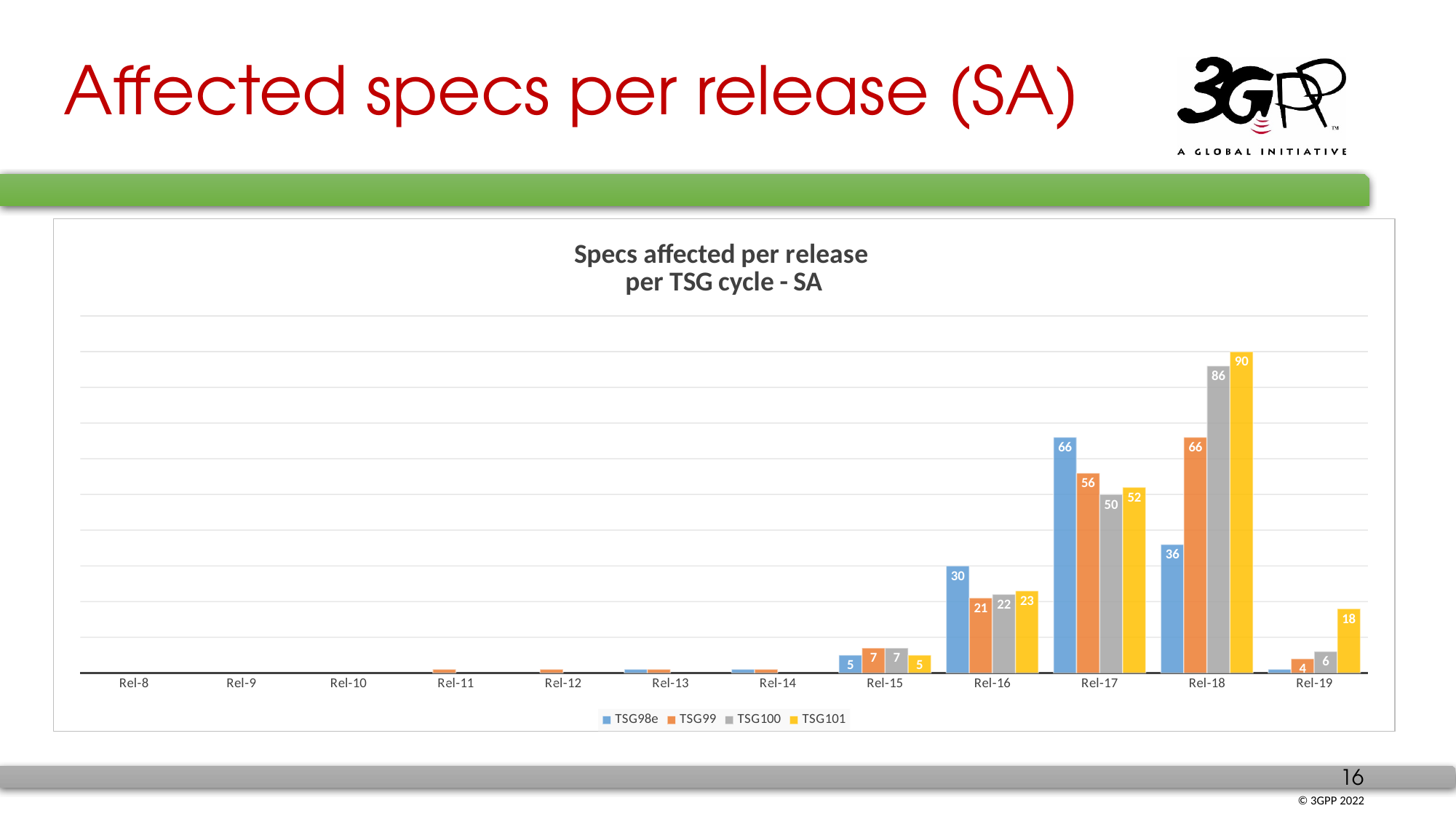

# Affected specs per release (SA)

### Chart: Specs affected per release per TSG cycle - SA

| Category | TSG98e | TSG99 | TSG100 | TSG101 |
|---|---|---|---|---|
| Rel-8 | None | None | None | None |
| Rel-9 | None | None | None | None |
| Rel-10 | None | None | None | None |
| Rel-11 | None | 1.0 | None | None |
| Rel-12 | None | 1.0 | None | None |
| Rel-13 | 1.0 | 1.0 | None | None |
| Rel-14 | 1.0 | 1.0 | None | None |
| Rel-15 | 5.0 | 7.0 | 7.0 | 5.0 |
| Rel-16 | 30.0 | 21.0 | 22.0 | 23.0 |
| Rel-17 | 66.0 | 56.0 | 50.0 | 52.0 |
| Rel-18 | 36.0 | 66.0 | 86.0 | 90.0 |
| Rel-19 | 1.0 | 4.0 | 6.0 | 18.0 |